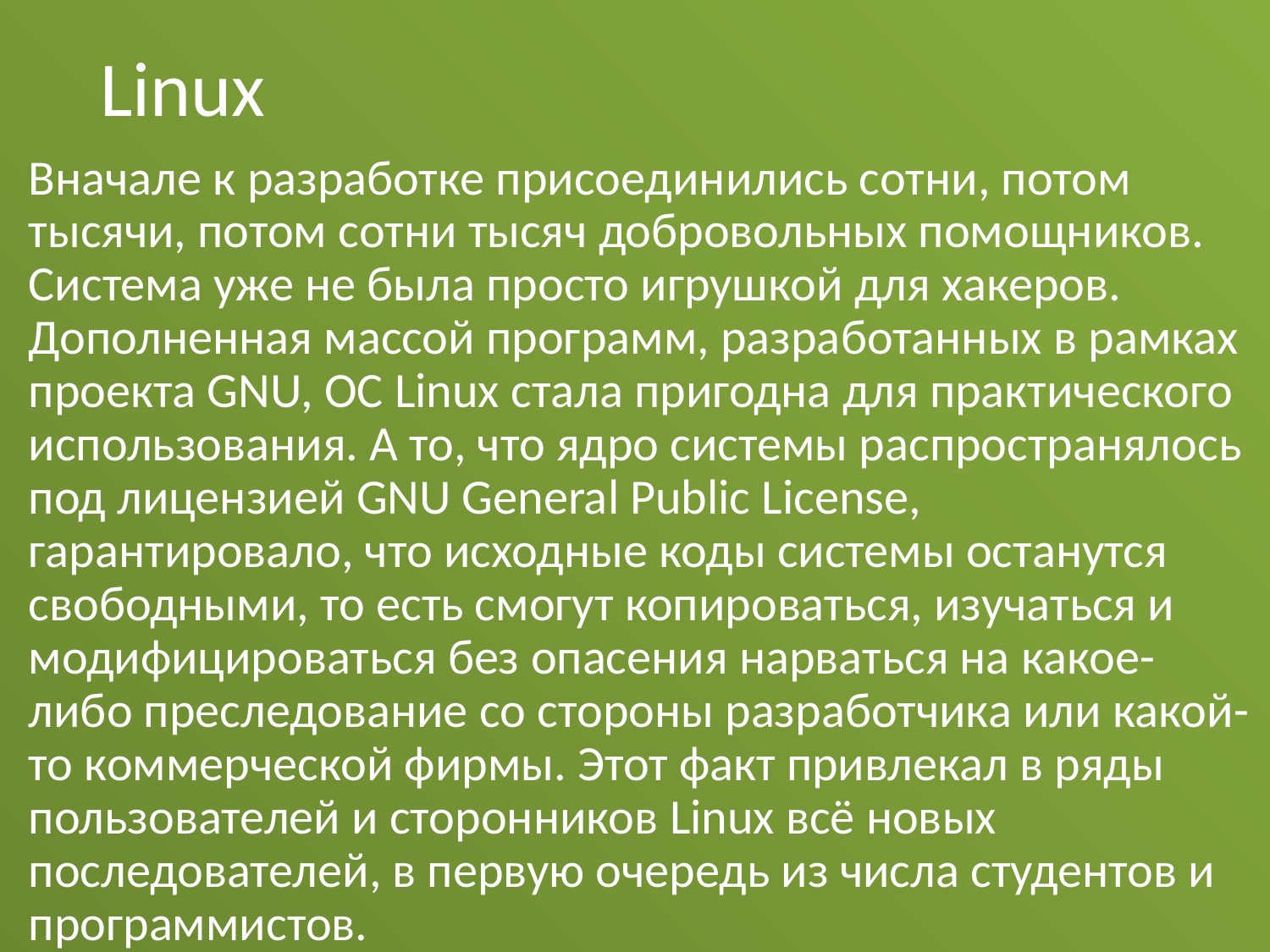

# Linux
Вначале к разработке присоединились сотни, потом тысячи, потом сотни тысяч добровольных помощников. Система уже не была просто игрушкой для хакеров. Дополненная массой программ, разработанных в рамках проекта GNU, ОС Linux стала пригодна для практического использования. А то, что ядро системы распространялось под лицензией GNU General Public License, гарантировало, что исходные коды системы останутся свободными, то есть смогут копироваться, изучаться и модифицироваться без опасения нарваться на какое-либо преследование со стороны разработчика или какой-то коммерческой фирмы. Этот факт привлекал в ряды пользователей и сторонников Linux всё новых последователей, в первую очередь из числа студентов и программистов.